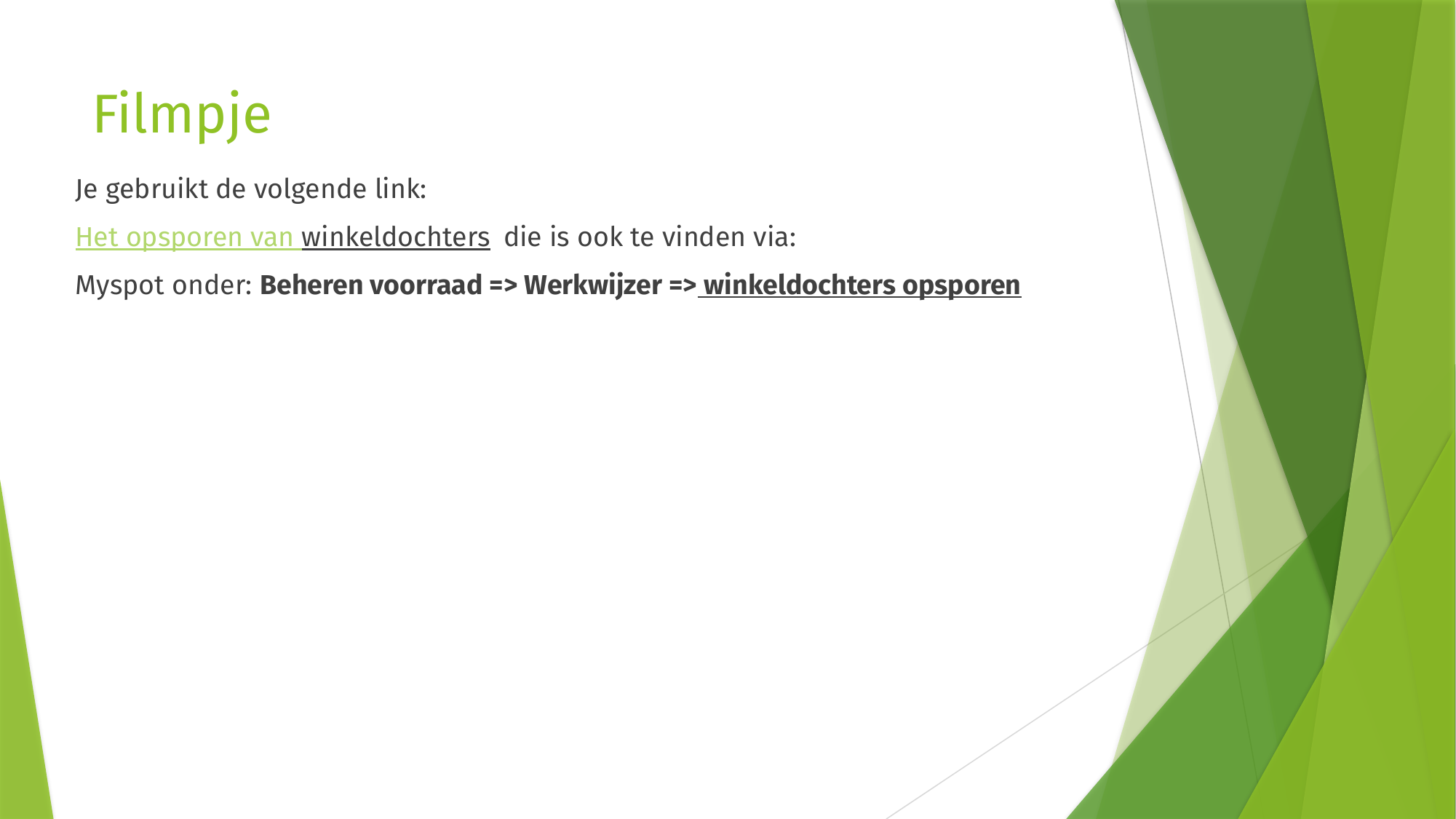

# Filmpje
Je gebruikt de volgende link:
Het opsporen van winkeldochters  die is ook te vinden via:
Myspot onder: Beheren voorraad => Werkwijzer => winkeldochters opsporen